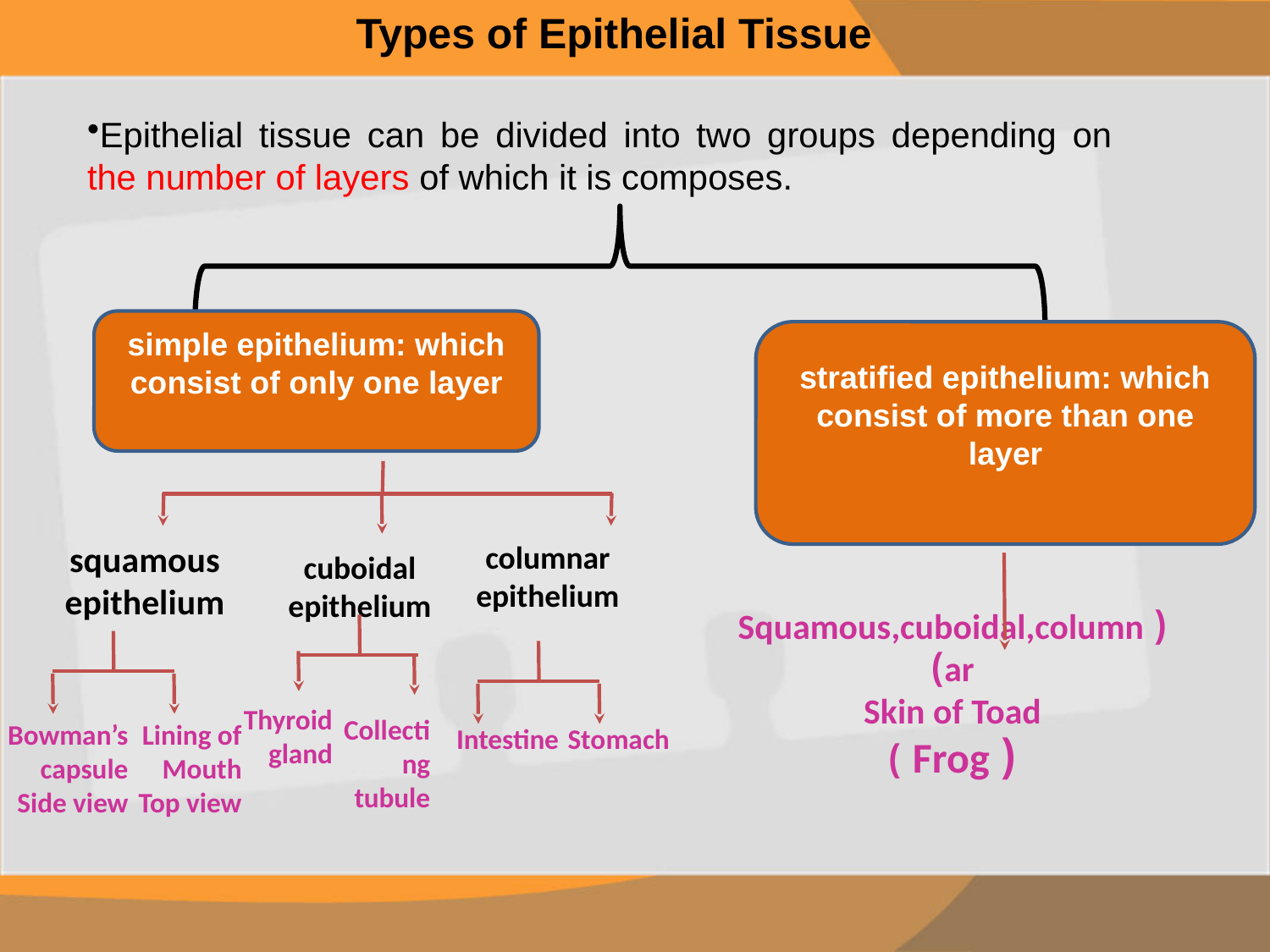

Types of Epithelial Tissue

Epithelial tissue can be divided into two groups depending on the number of layers of which it is composes.
simple epithelium: which consist of only one layer

stratified epithelium: which consist of more than one layer

( Squamous,cuboidal,columnar)
Skin of Toad
( Frog )
squamous epithelium
columnar epithelium
cuboidal epithelium
Thyroid gland
Collecting tubule
Bowman’s capsule
Side view
Lining of
Mouth
Top view
Intestine
Stomach